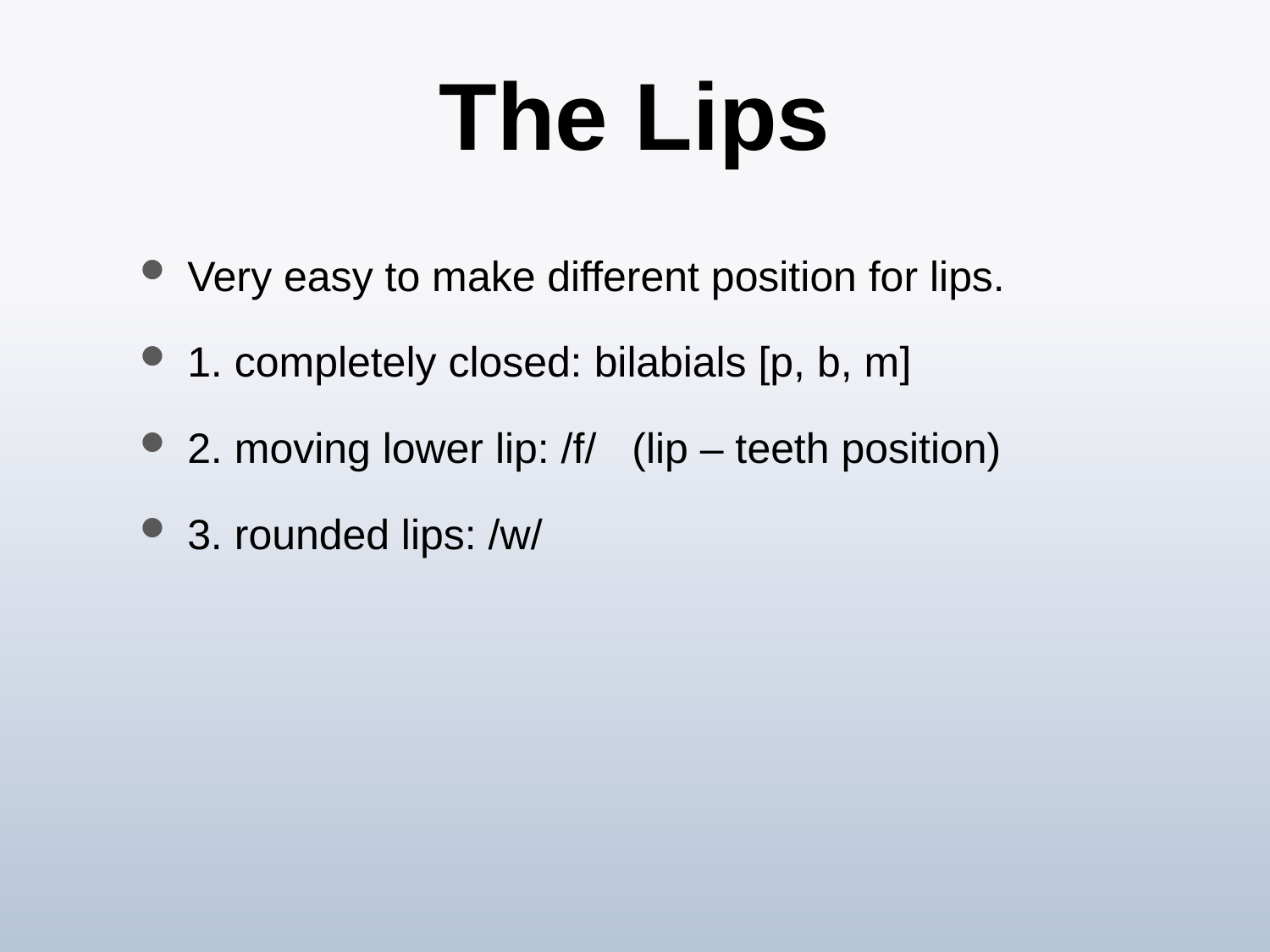

# The Lips
Very easy to make different position for lips.
1. completely closed: bilabials [p, b, m]
2. moving lower lip: /f/   (lip – teeth position)
3. rounded lips: /w/